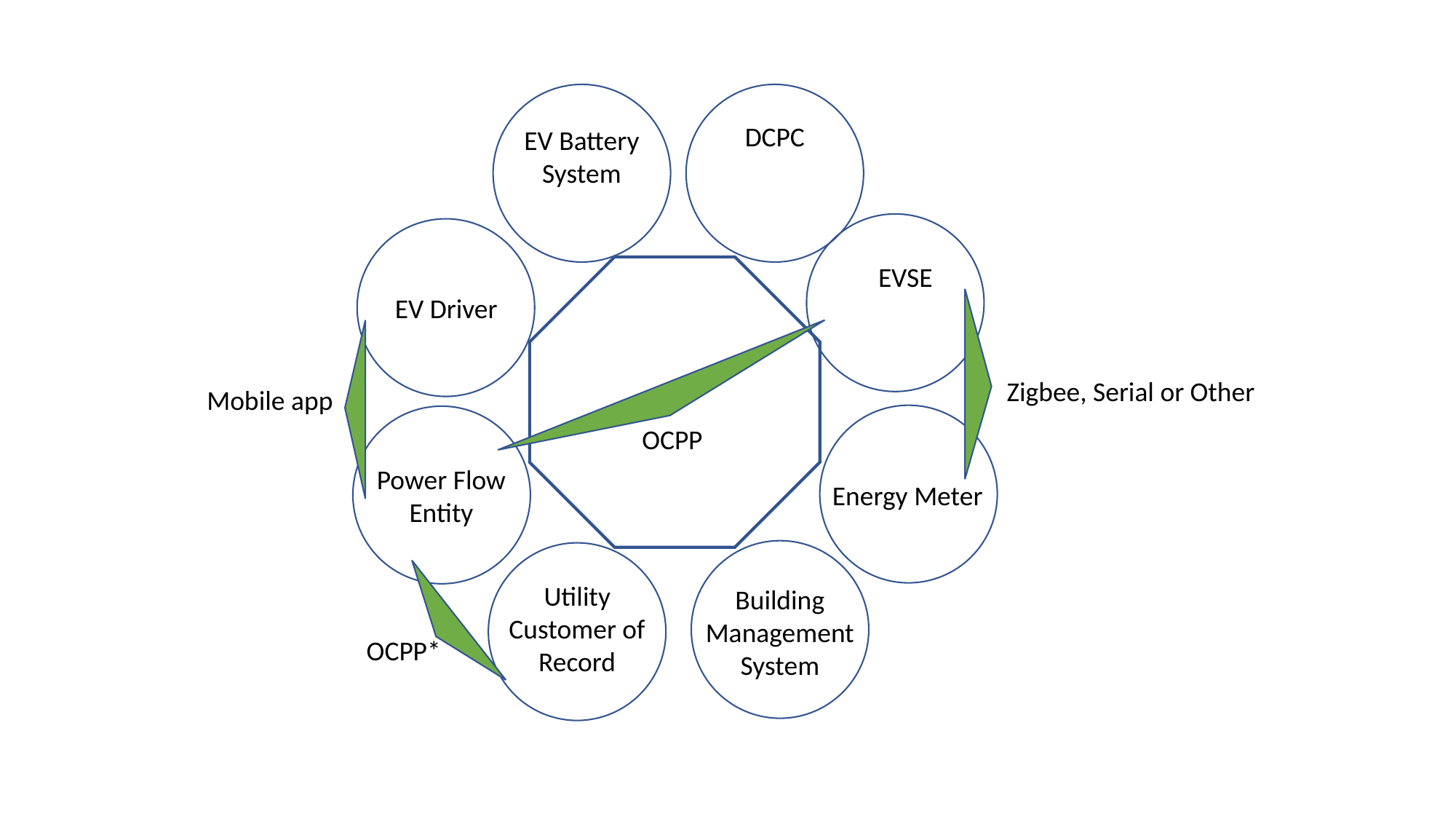

DCPC
EV Battery System

EVSE

EV Driver
Zigbee, Serial or Other

Mobile app

OCPP
Power Flow Entity
Energy Meter

Utility Customer of Record
Building Management System

OCPP*